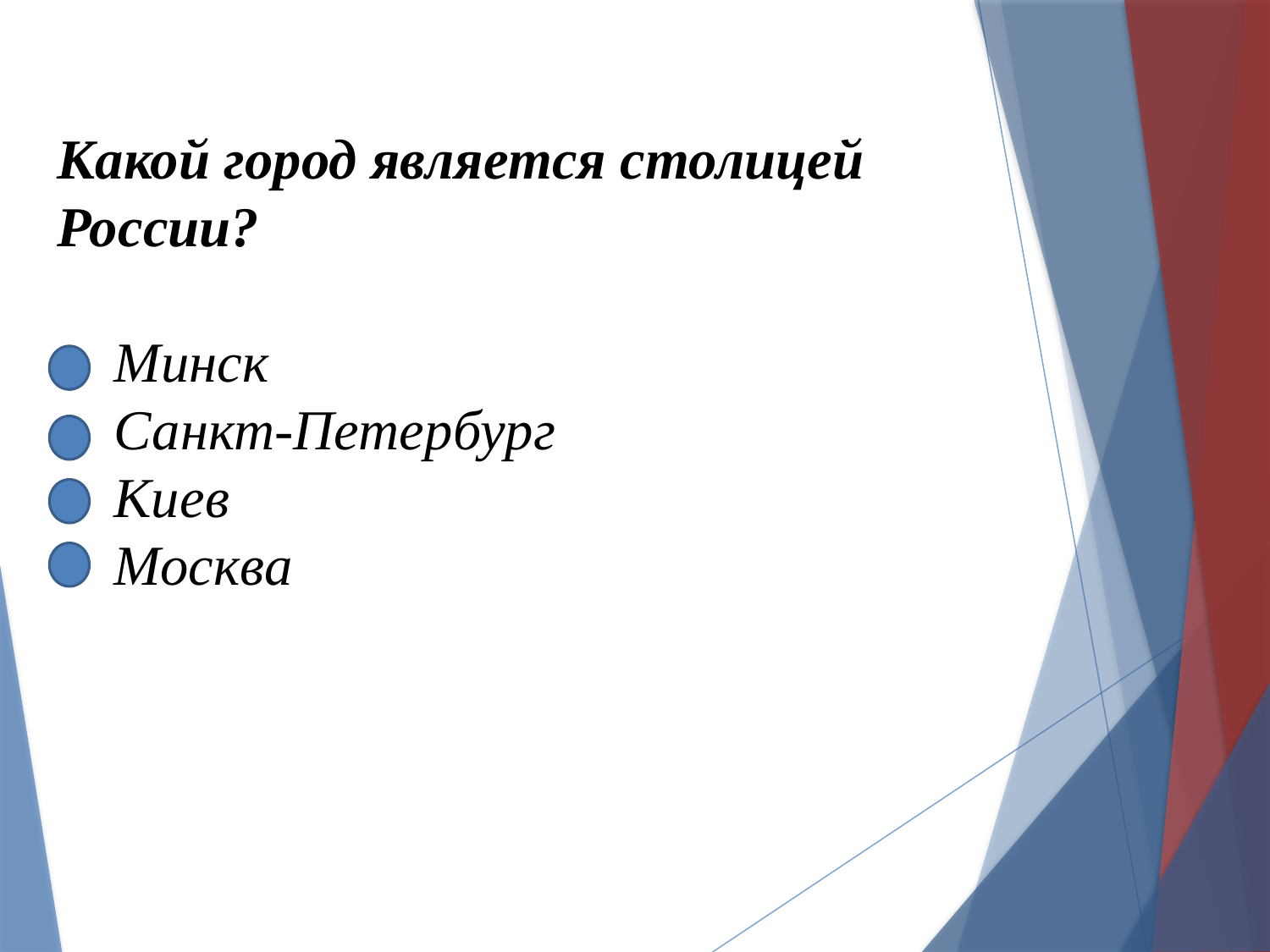

Какой город является столицей России?

    Минск
    Санкт-Петербург
    Киев
    Москва